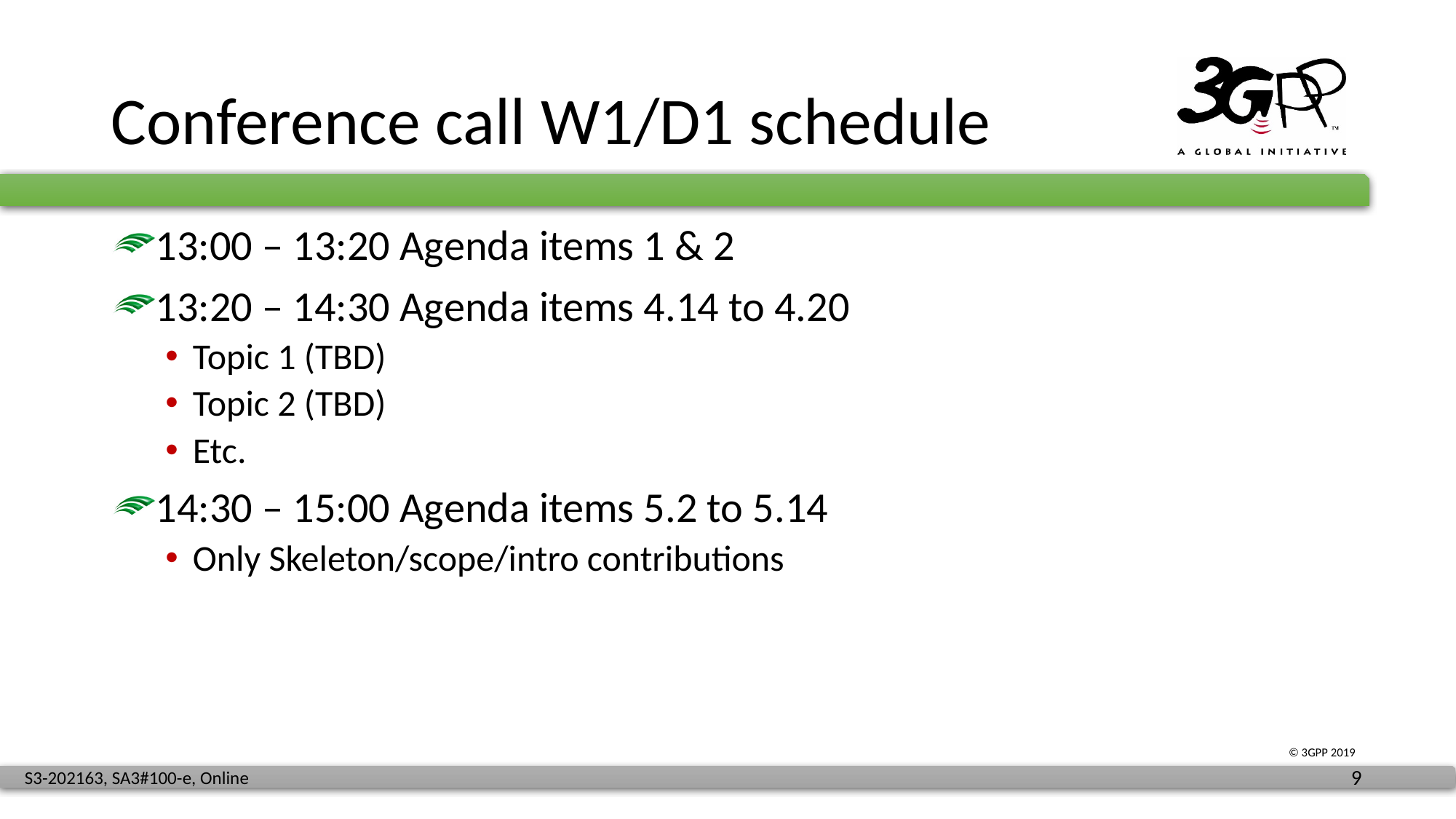

# Conference call W1/D1 schedule
13:00 – 13:20 Agenda items 1 & 2
13:20 – 14:30 Agenda items 4.14 to 4.20
Topic 1 (TBD)
Topic 2 (TBD)
Etc.
14:30 – 15:00 Agenda items 5.2 to 5.14
Only Skeleton/scope/intro contributions